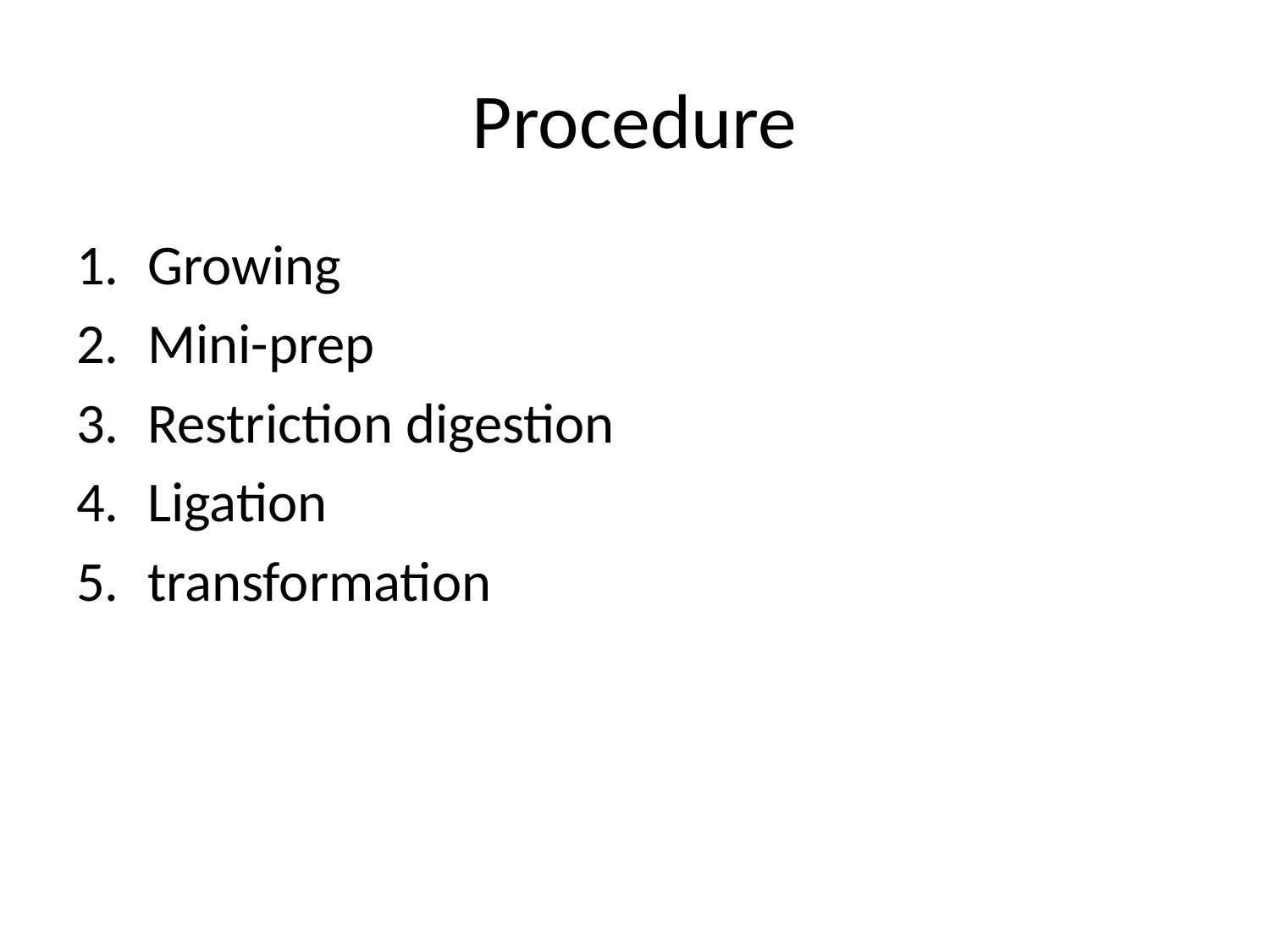

# Procedure
Growing
Mini-prep
Restriction digestion
Ligation
transformation